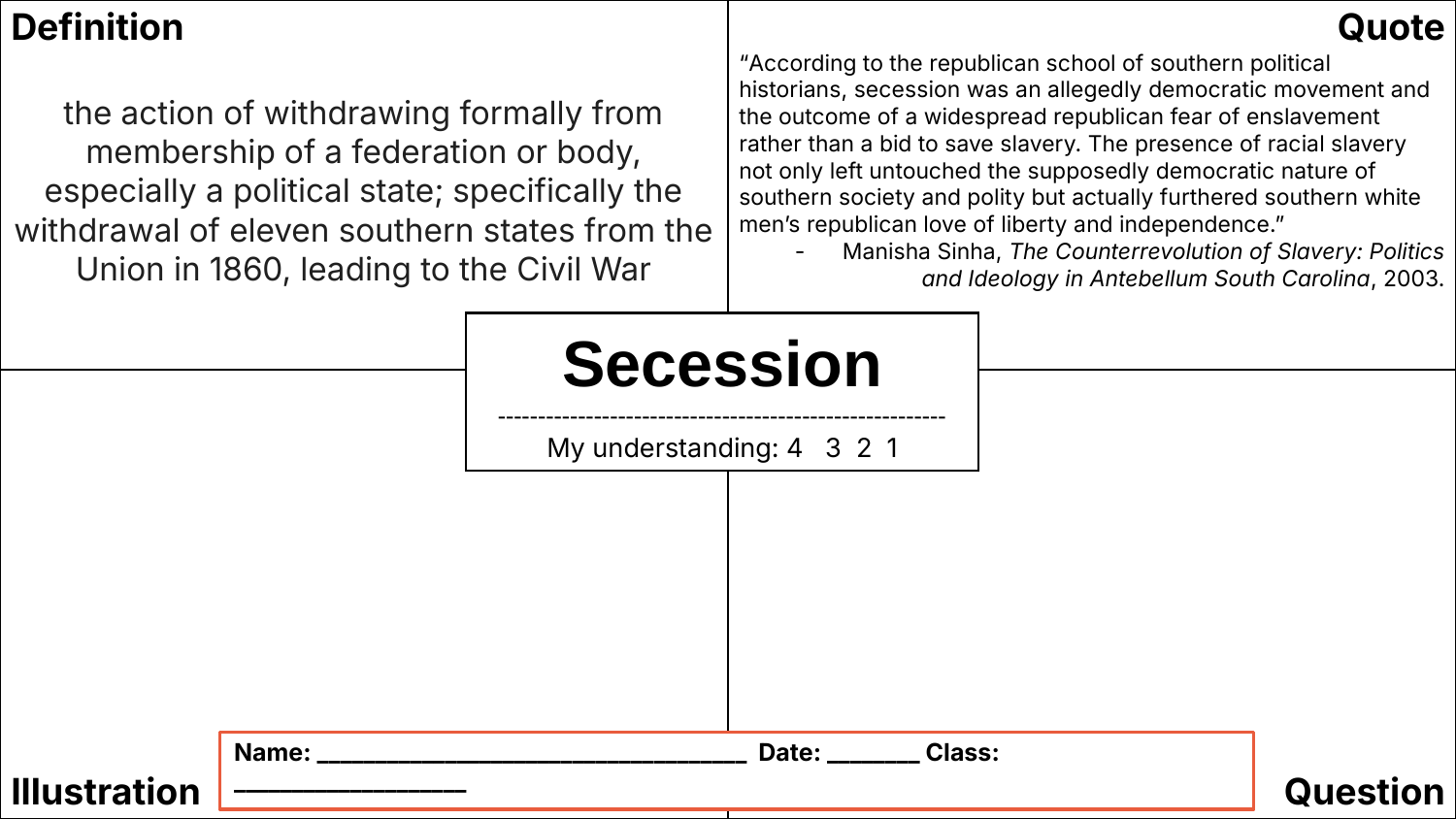

| Definition the action of withdrawing formally from membership of a federation or body, especially a political state; specifically the withdrawal of eleven southern states from the Union in 1860, leading to the Civil War | Quote “According to the republican school of southern political historians, secession was an allegedly democratic movement and the outcome of a widespread republican fear of enslavement rather than a bid to save slavery. The presence of racial slavery not only left untouched the supposedly democratic nature of southern society and polity but actually furthered southern white men’s republican love of liberty and independence.” Manisha Sinha, The Counterrevolution of Slavery: Politics and Ideology in Antebellum South Carolina, 2003. |
| --- | --- |
| Illustration | America: A Da Question |
Secession
--------------------------------------------------------
My understanding: 4   3  2  1
Name: _____________________________________  Date: ________ Class: ____________________